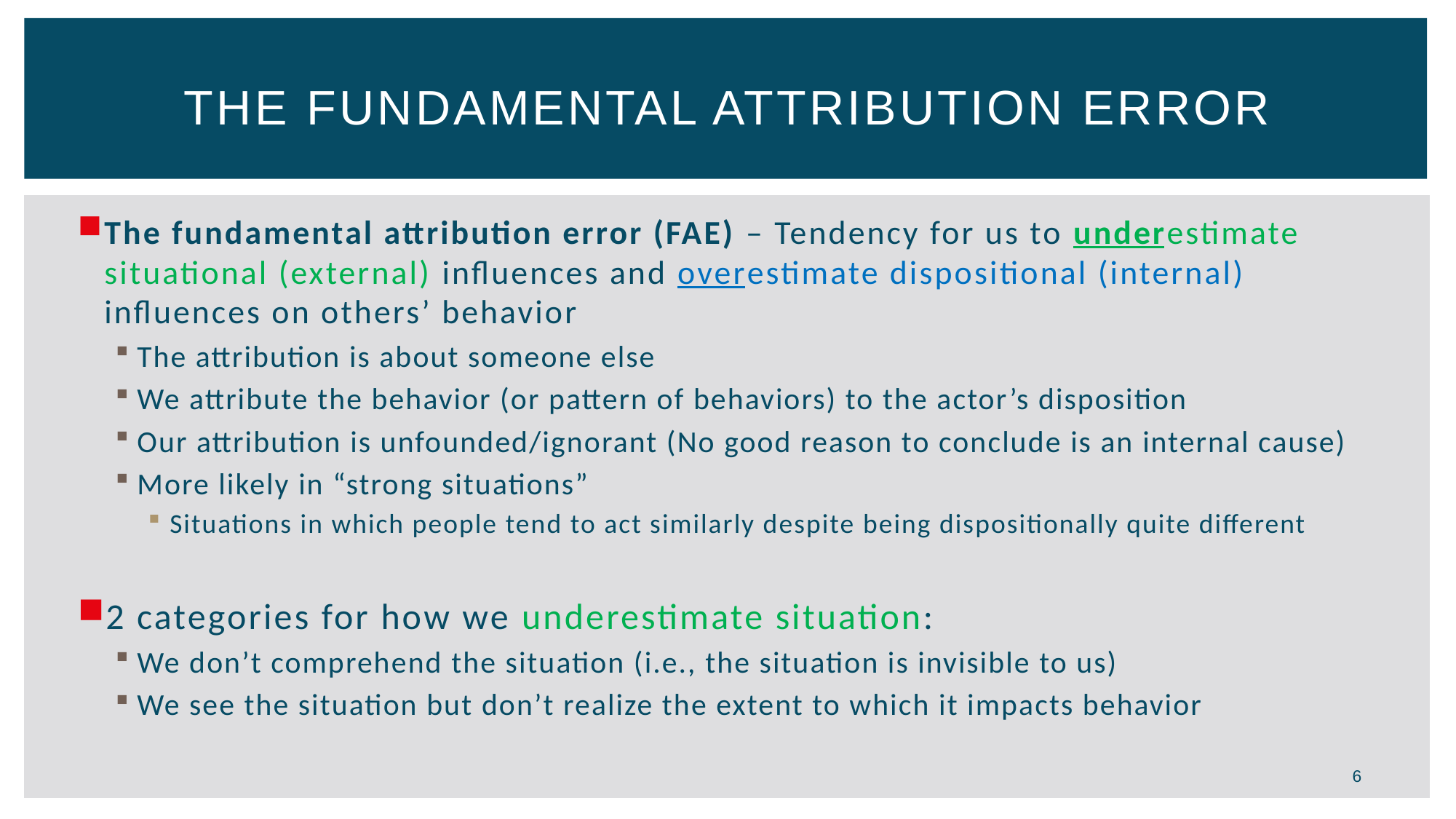

# The Fundamental Attribution Error
The fundamental attribution error (FAE) – Tendency for us to underestimate situational (external) influences and overestimate dispositional (internal) influences on others’ behavior
The attribution is about someone else
We attribute the behavior (or pattern of behaviors) to the actor’s disposition
Our attribution is unfounded/ignorant (No good reason to conclude is an internal cause)
More likely in “strong situations”
Situations in which people tend to act similarly despite being dispositionally quite different

2 categories for how we underestimate situation:
We don’t comprehend the situation (i.e., the situation is invisible to us)
We see the situation but don’t realize the extent to which it impacts behavior

6